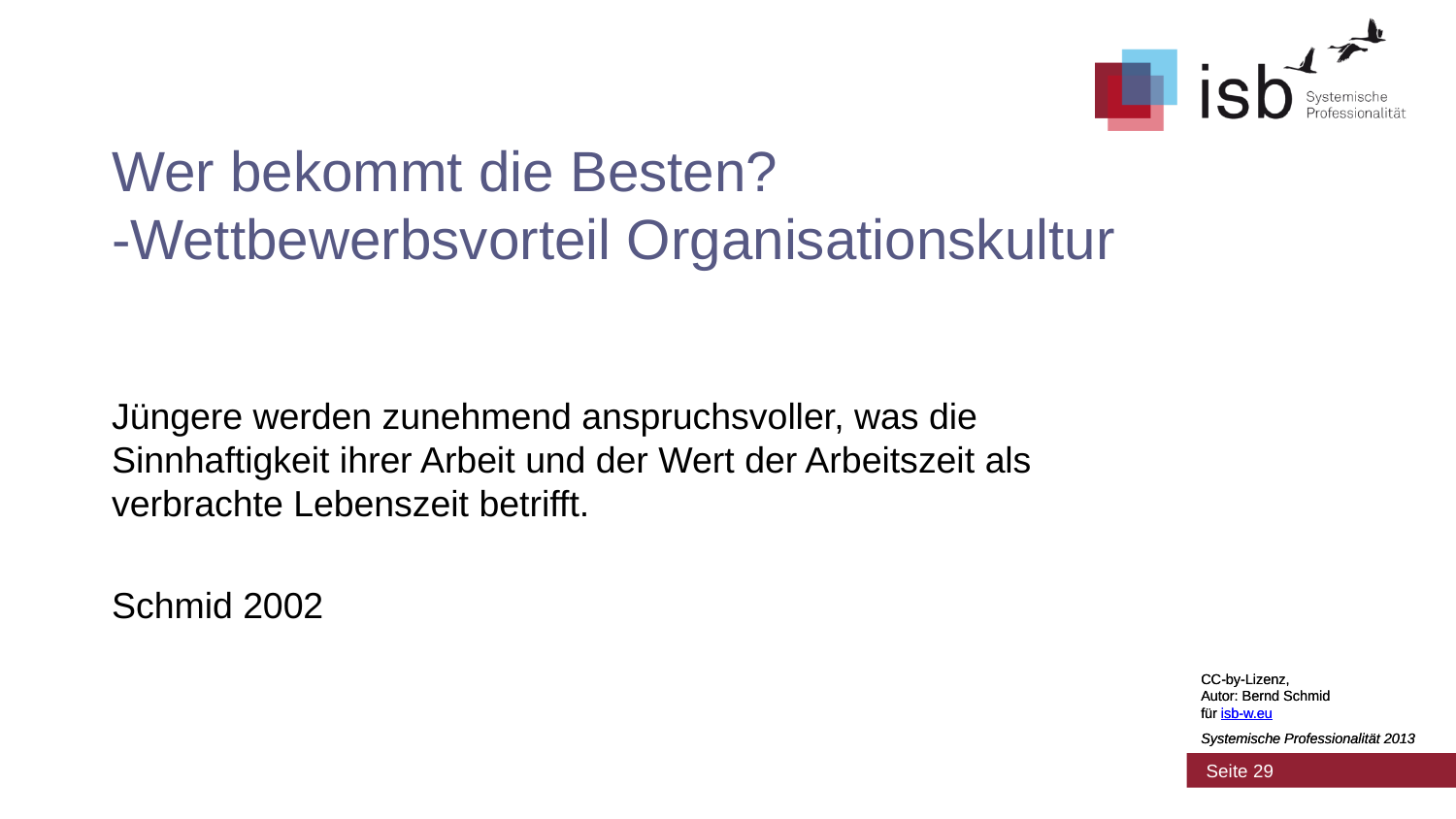

# Wer bekommt die Besten? -Wettbewerbsvorteil Organisationskultur

Jüngere werden zunehmend anspruchsvoller, was die Sinnhaftigkeit ihrer Arbeit und der Wert der Arbeitszeit als verbrachte Lebenszeit betrifft.

Schmid 2002

CC-by-Lizenz,
Autor: Bernd Schmid
für isb-w.eu
Systemische Professionalität 2013
 Seite 29